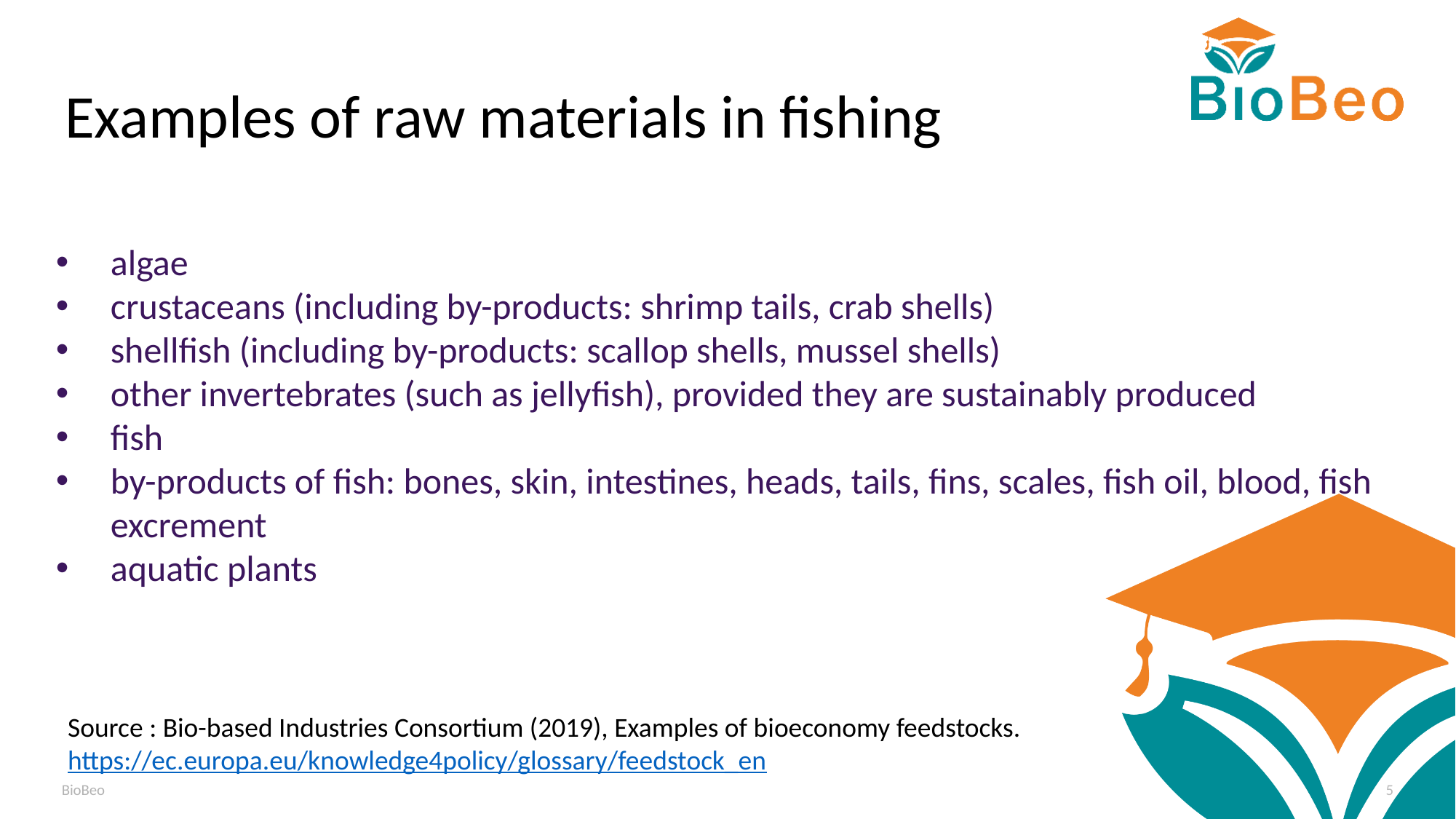

# Examples of raw materials in fishing
algae
crustaceans (including by-products: shrimp tails, crab shells)
shellfish (including by-products: scallop shells, mussel shells)
other invertebrates (such as jellyfish), provided they are sustainably produced
fish
by-products of fish: bones, skin, intestines, heads, tails, fins, scales, fish oil, blood, fish excrement
aquatic plants
Source : Bio-based Industries Consortium (2019), Examples of bioeconomy feedstocks. https://ec.europa.eu/knowledge4policy/glossary/feedstock_en

BioBeo
5